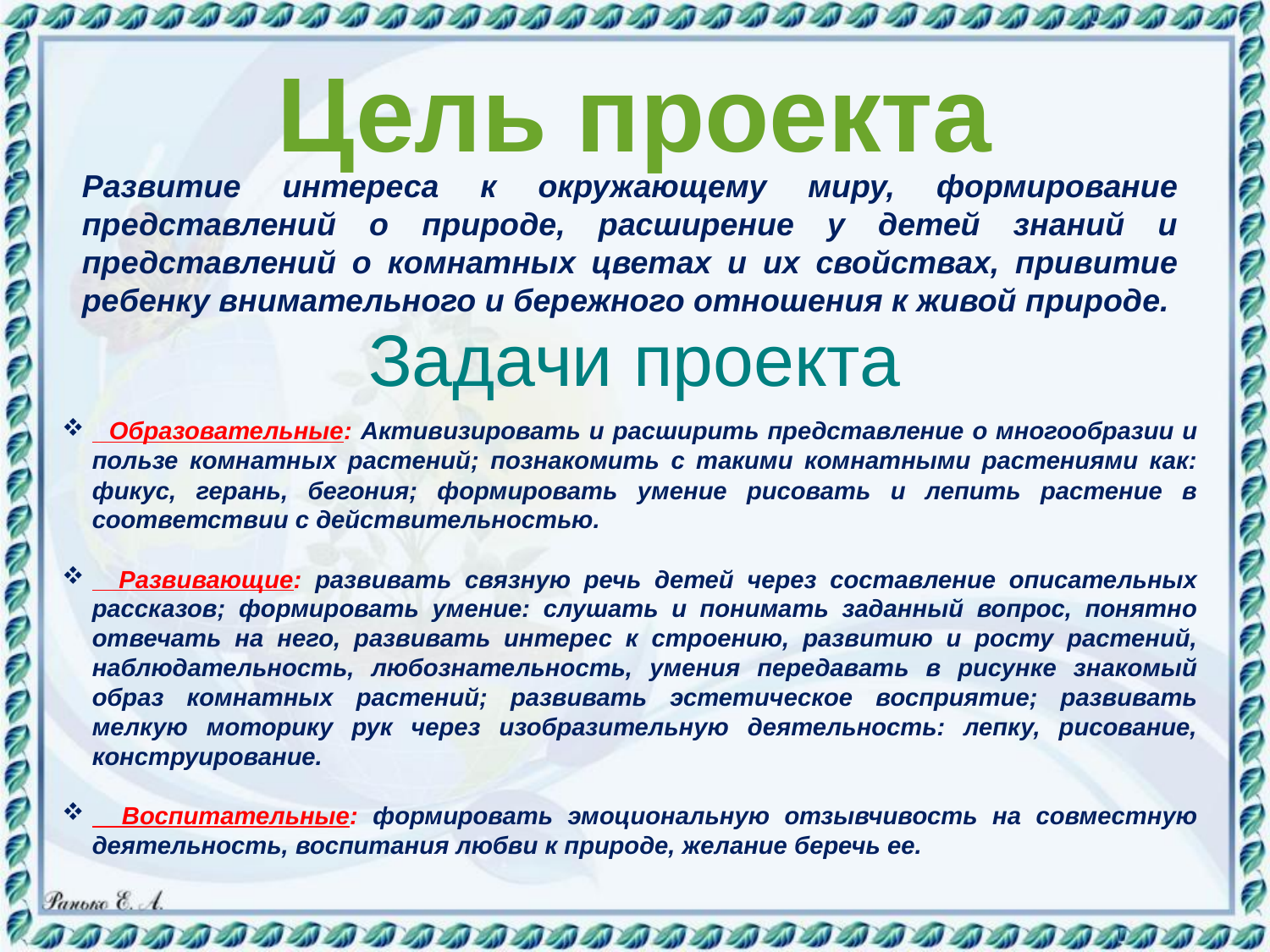

Цель проекта
Развитие интереса к окружающему миру, формирование представлений о природе, расширение у детей знаний и представлений о комнатных цветах и их свойствах, привитие ребенку внимательного и бережного отношения к живой природе.
Задачи проекта
  Образовательные: Активизировать и расширить представление о многообразии и пользе комнатных растений; познакомить с такими комнатными растениями как: фикус, герань, бегония; формировать умение рисовать и лепить растение в соответствии с действительностью.

  Развивающие: развивать связную речь детей через составление описательных рассказов; формировать умение: слушать и понимать заданный вопрос, понятно отвечать на него, развивать интерес к строению, развитию и росту растений, наблюдательность, любознательность, умения передавать в рисунке знакомый образ комнатных растений; развивать эстетическое восприятие; развивать мелкую моторику рук через изобразительную деятельность: лепку, рисование, конструирование.

  Воспитательные: формировать эмоциональную отзывчивость на совместную деятельность, воспитания любви к природе, желание беречь ее.